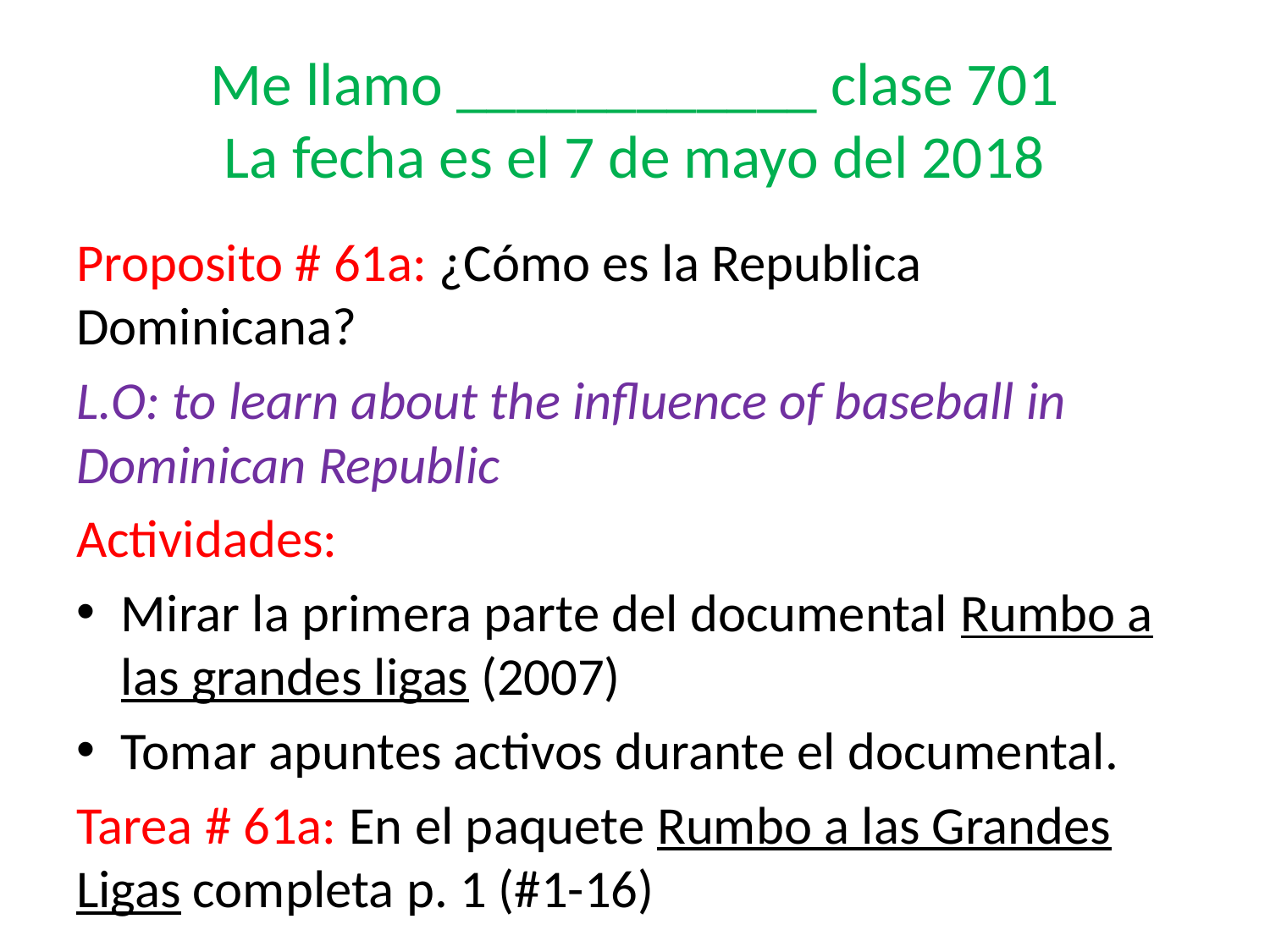

# Me llamo ____________ clase 701 La fecha es el 7 de mayo del 2018
Proposito # 61a: ¿Cómo es la Republica Dominicana?
L.O: to learn about the influence of baseball in Dominican Republic
Actividades:
Mirar la primera parte del documental Rumbo a las grandes ligas (2007)
Tomar apuntes activos durante el documental.
Tarea # 61a: En el paquete Rumbo a las Grandes Ligas completa p. 1 (#1-16)